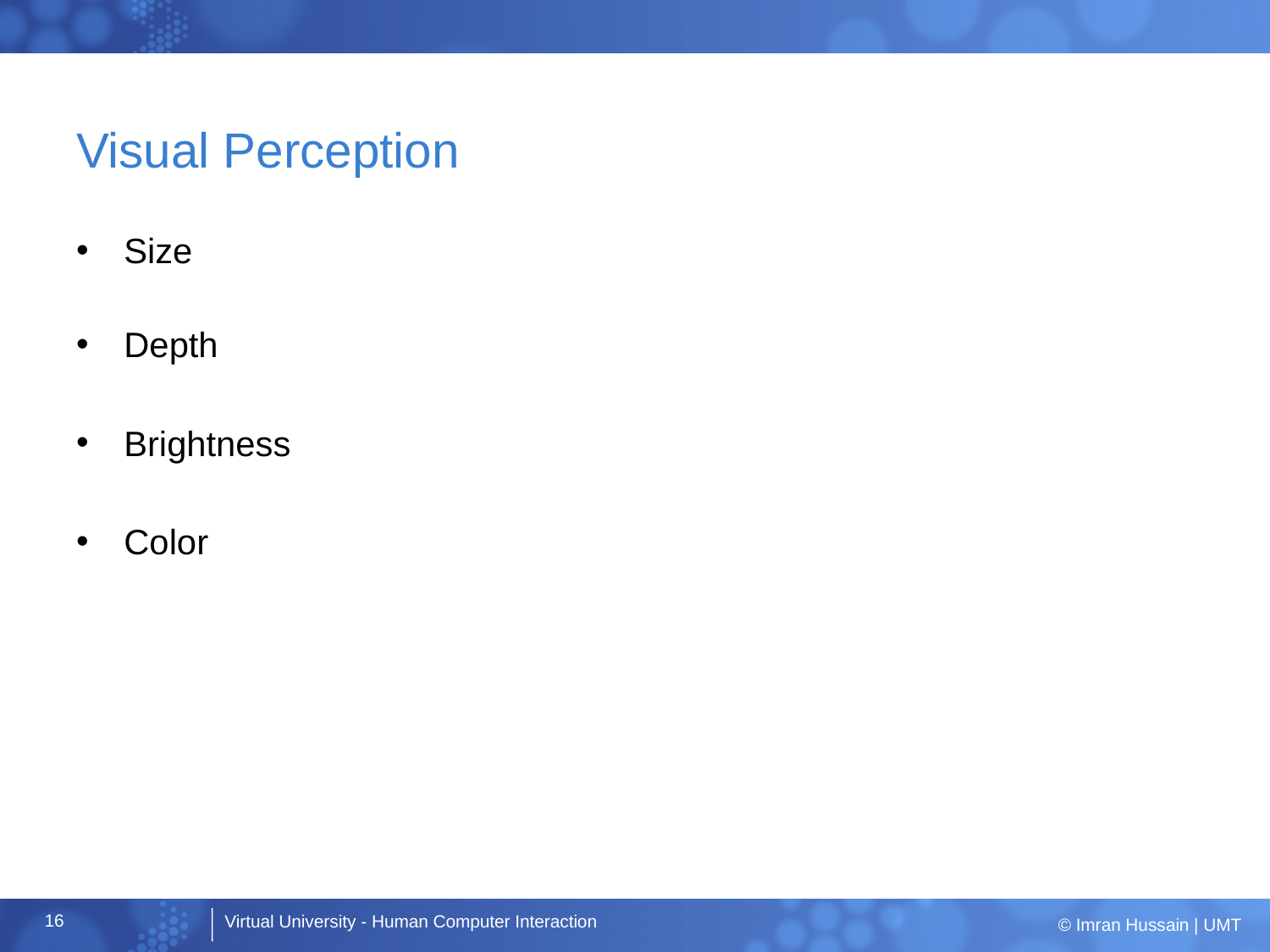

# Visual Perception
Size

Depth

Brightness

Color